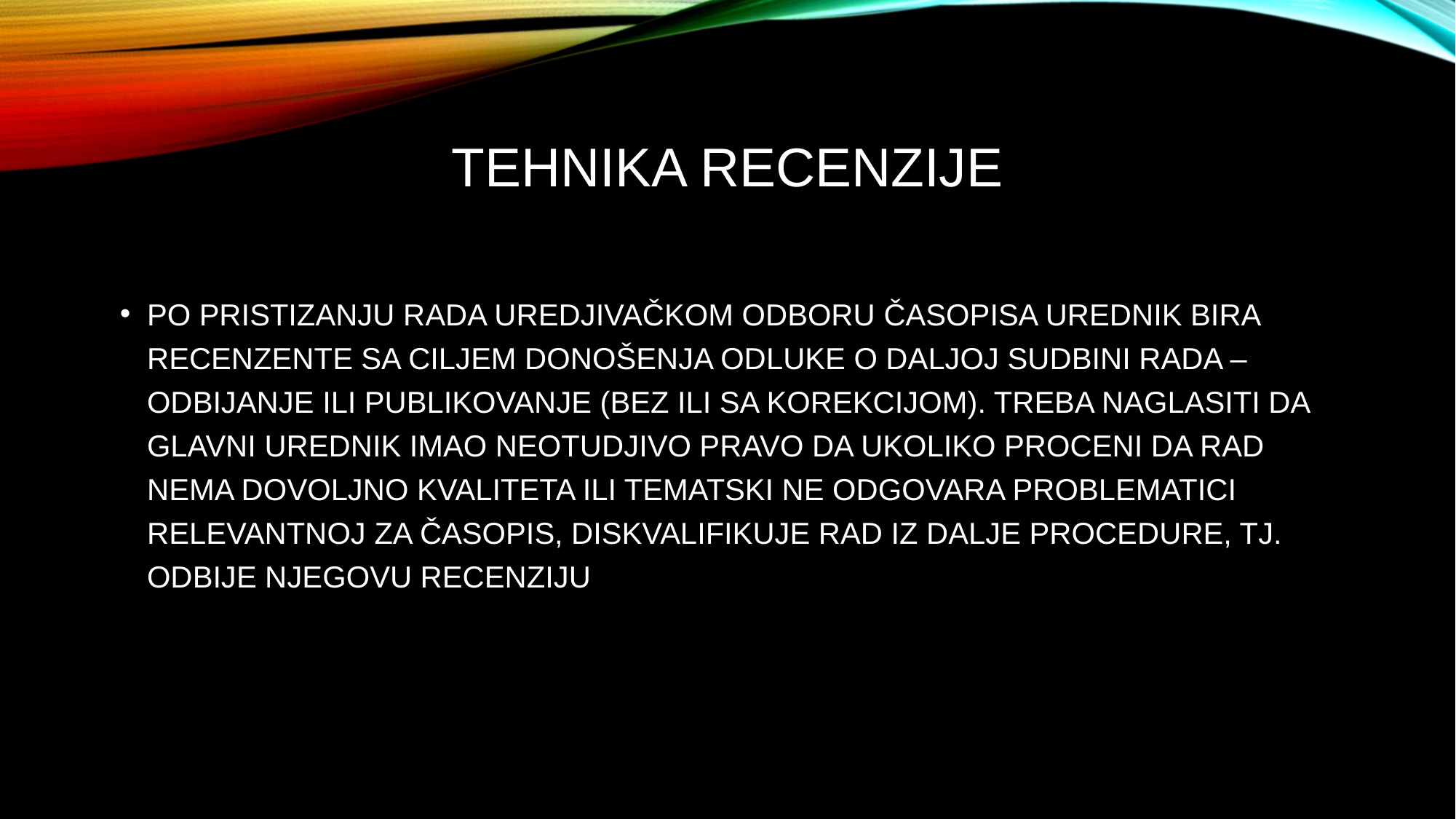

Tehnika recenzije
Po pristizanju rada uredjivačkom odboru časopisa urednik bira recenzente sa ciljem donošenja odluke o daljoj sudbini rada – odbijanje ili publikovanje (bez ili sa korekcijom). Treba naglasiti da glavni urednik imao neotudjivo pravo da ukoliko proceni da rad nema dovoljno kvaliteta ili tematski ne odgovara problematici relevantnoj za časopis, diskvalifikuje rad iz dalje procedure, tj. Odbije njegovu recenziju